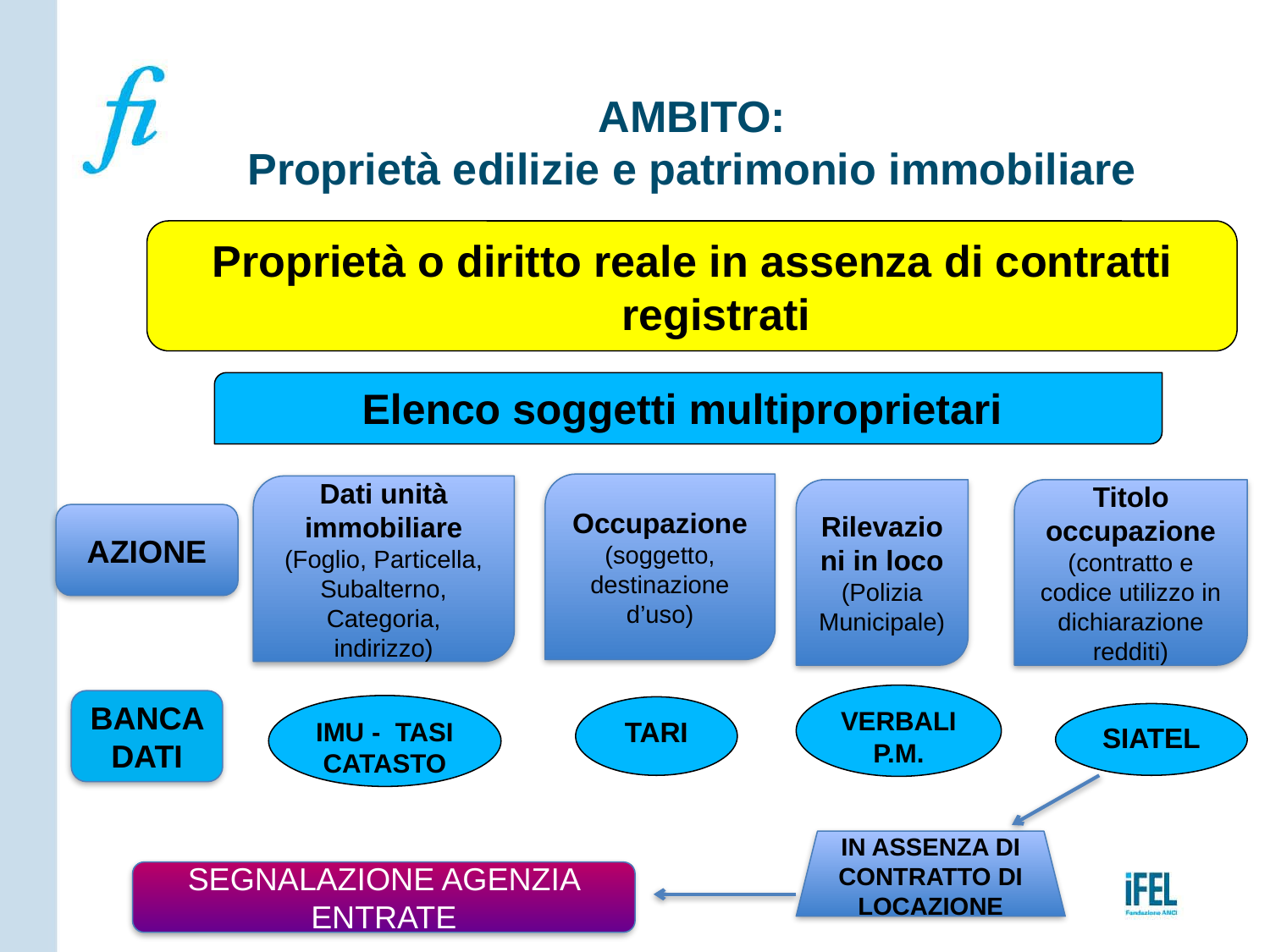

AMBITO:
Proprietà edilizie e patrimonio immobiliare
Proprietà o diritto reale in assenza di contratti registrati
Elenco soggetti multiproprietari
Occupazione (soggetto, destinazione d’uso)
Dati unità immobiliare (Foglio, Particella, Subalterno, Categoria, indirizzo)
Rilevazioni in loco (Polizia Municipale)
Titolo occupazione (contratto e codice utilizzo in dichiarazione redditi)
AZIONE
VERBALI P.M.
BANCA DATI
IMU -  TASI CATASTO
TARI
SIATEL
IN ASSENZA DI CONTRATTO DI LOCAZIONE
SEGNALAZIONE AGENZIA ENTRATE